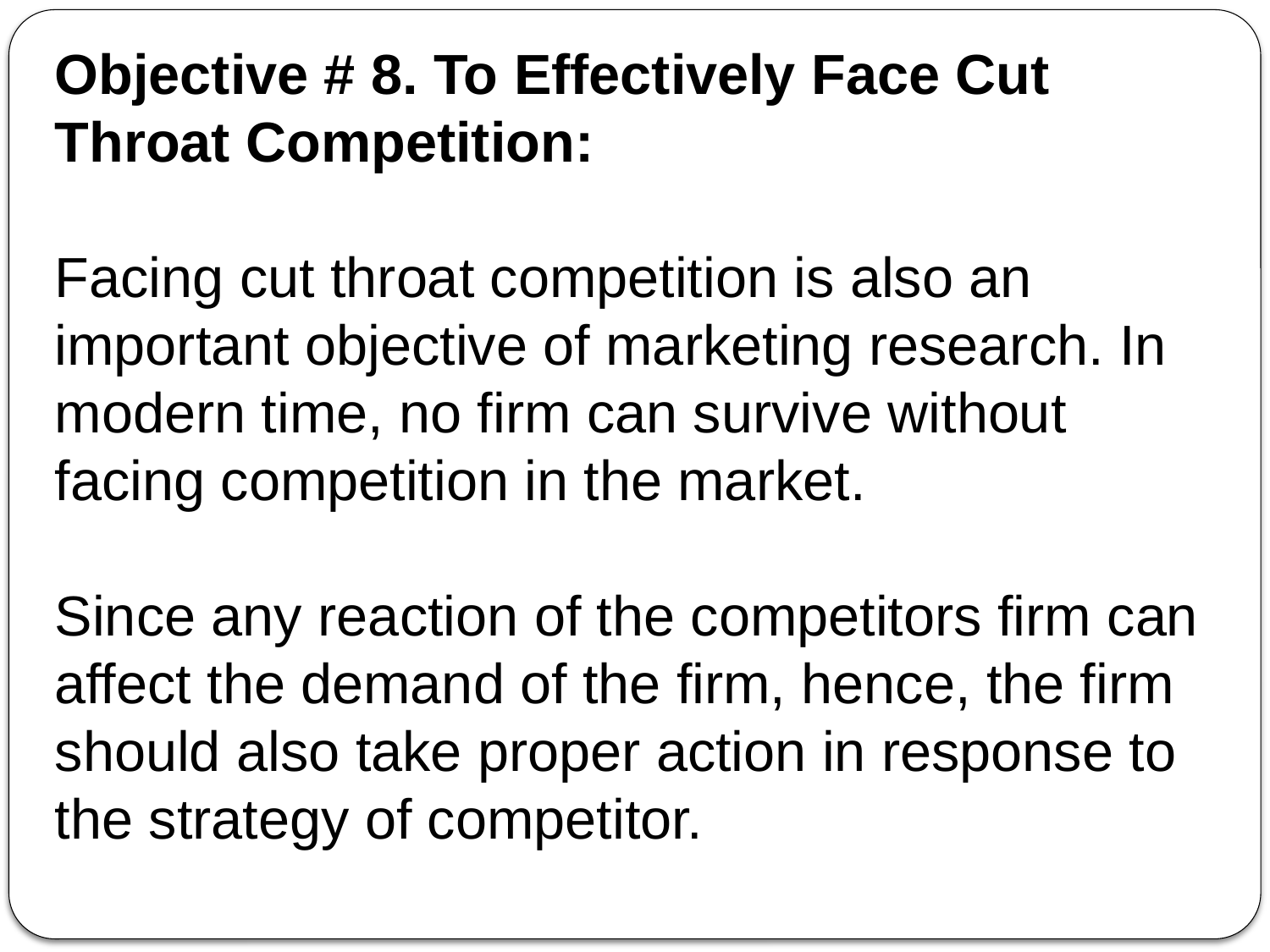

Objective # 8. To Effectively Face Cut Throat Competition:

Facing cut throat competition is also an important objective of marketing research. In modern time, no firm can survive without facing competition in the market.

Since any reaction of the competitors firm can affect the demand of the firm, hence, the firm should also take proper action in response to the strategy of competitor.